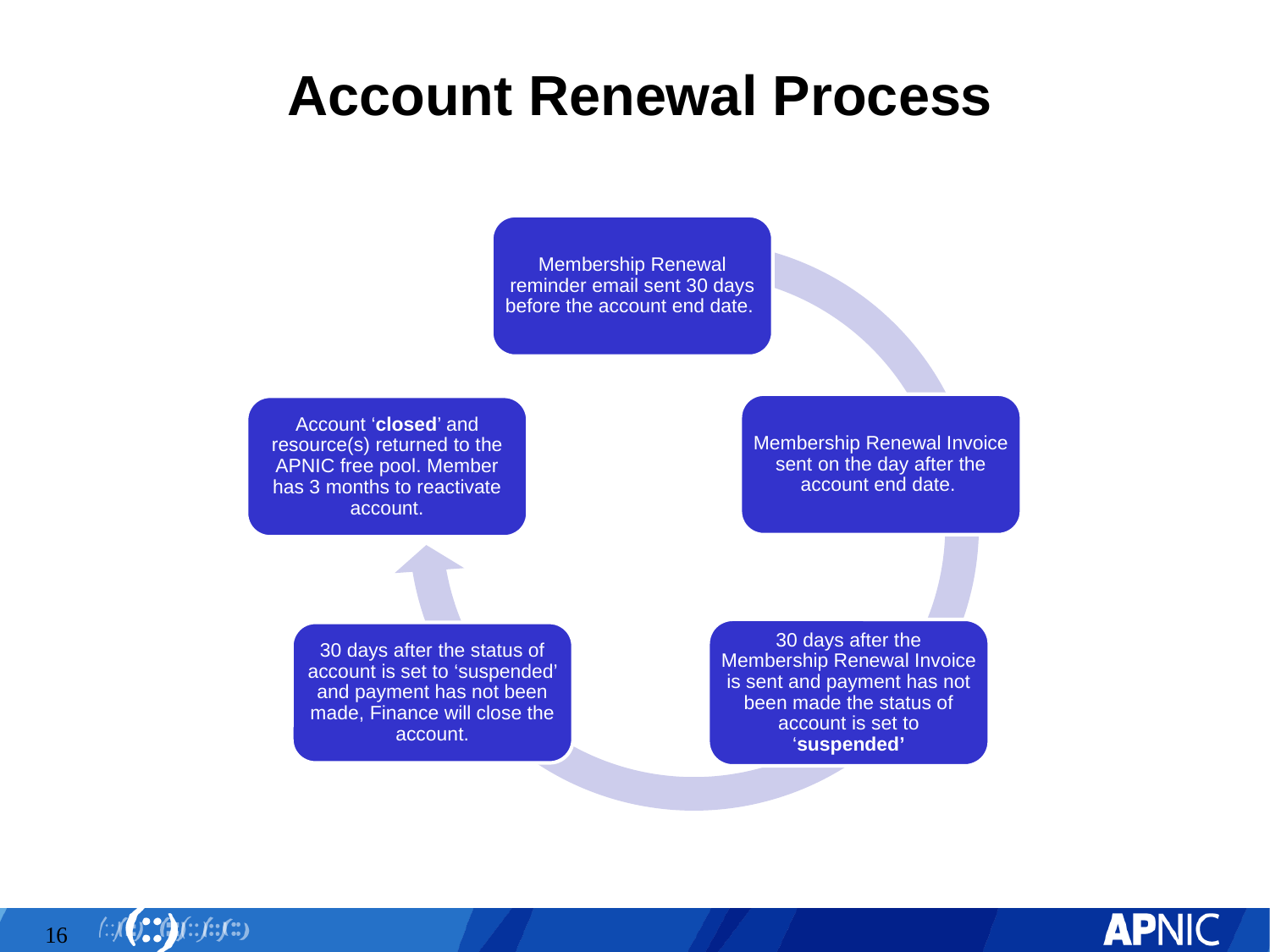

Account Renewal Process

Membership Renewal reminder email sent 30 days before the account end date.
Membership Renewal Invoice sent on the day after the account end date.
30 days after the Membership Renewal Invoice is sent and payment has not been made the status of account is set to ‘suspended’
30 days after the status of account is set to ‘suspended’ and payment has not been made, Finance will close the account.
Account ‘closed’ and resource(s) returned to the APNIC free pool. Member has 3 months to reactivate account.
16